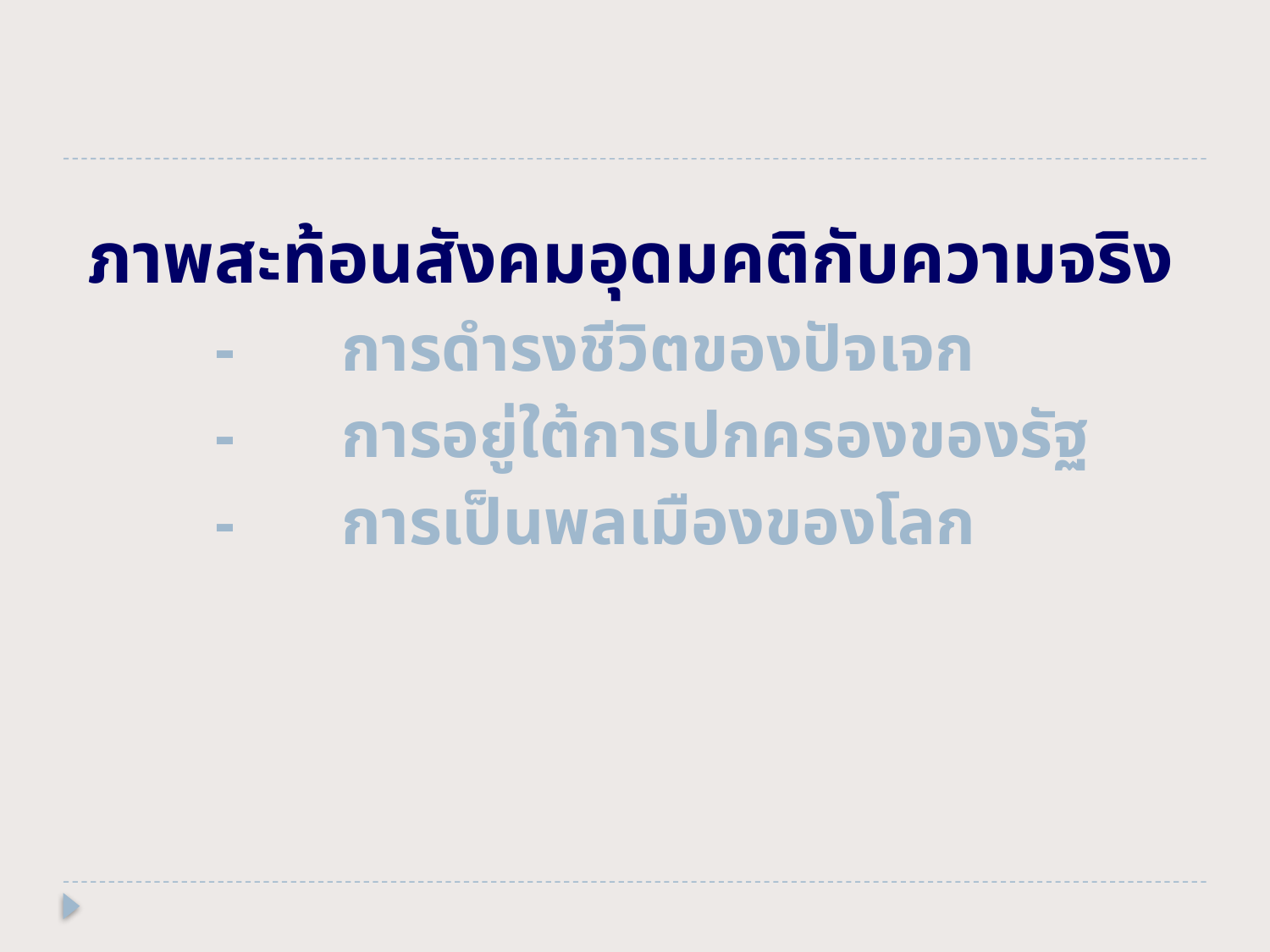

ภาพสะท้อนสังคมอุดมคติกับความจริง
	-	การดำรงชีวิตของปัจเจก
	-	การอยู่ใต้การปกครองของรัฐ
	-	การเป็นพลเมืองของโลก